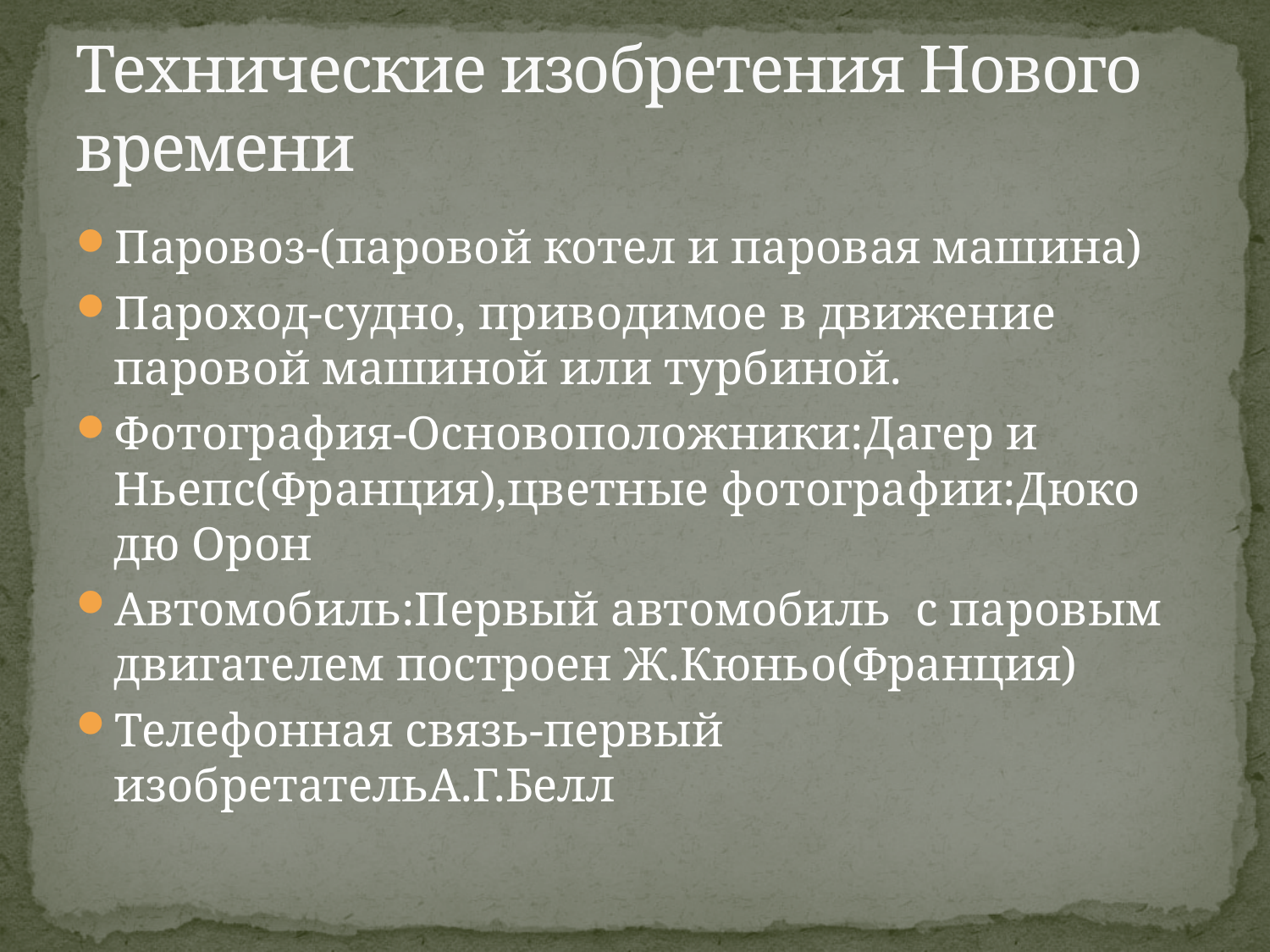

# Технические изобретения Нового времени
Паровоз-(паровой котел и паровая машина)
Пароход-судно, приводимое в движение паровой машиной или турбиной.
Фотография-Основоположники:Дагер и Ньепс(Франция),цветные фотографии:Дюко дю Орон
Автомобиль:Первый автомобиль  с паровым двигателем построен Ж.Кюньо(Франция)
Телефонная связь-первый изобретательА.Г.Белл